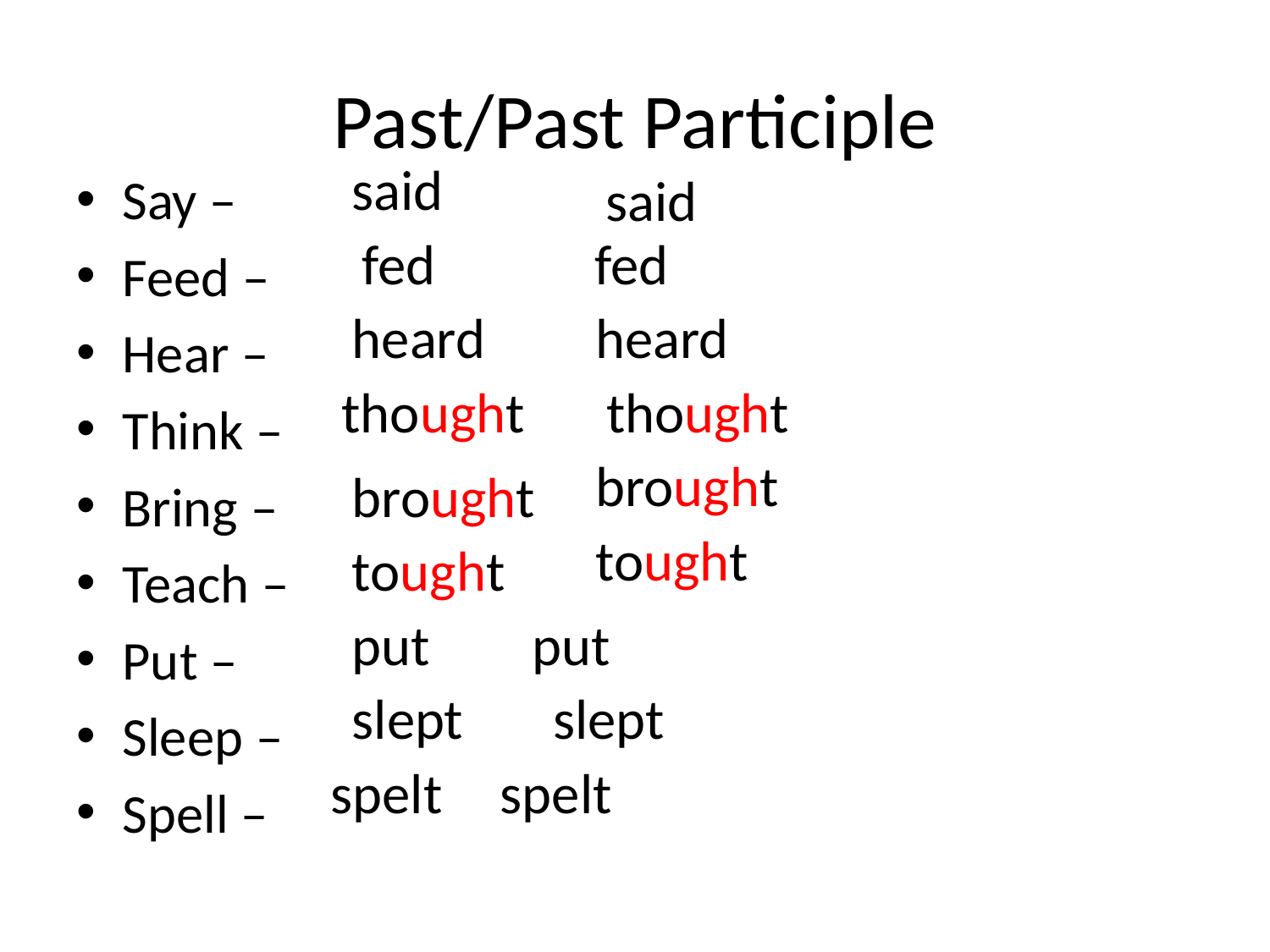

# Past/Past Participle
said
Say –
Feed –
Hear –
Think –
Bring –
Teach –
Put –
Sleep –
Spell –

said
fed
fed
heard
heard
thought
thought
brought
brought
tought
tought
put
put
slept
slept
spelt
spelt